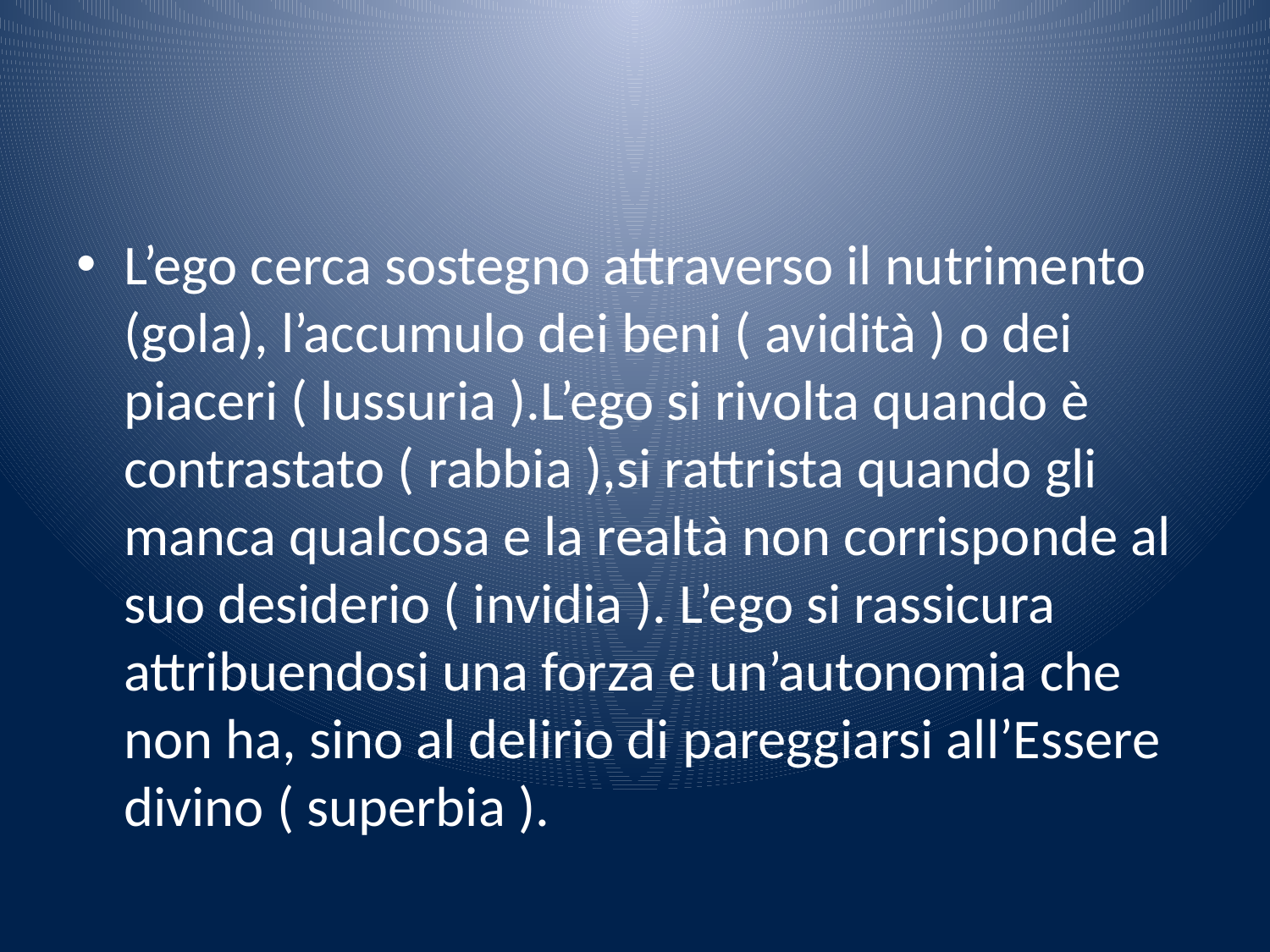

#
L’ego cerca sostegno attraverso il nutrimento (gola), l’accumulo dei beni ( avidità ) o dei piaceri ( lussuria ).L’ego si rivolta quando è contrastato ( rabbia ),si rattrista quando gli manca qualcosa e la realtà non corrisponde al suo desiderio ( invidia ). L’ego si rassicura attribuendosi una forza e un’autonomia che non ha, sino al delirio di pareggiarsi all’Essere divino ( superbia ).